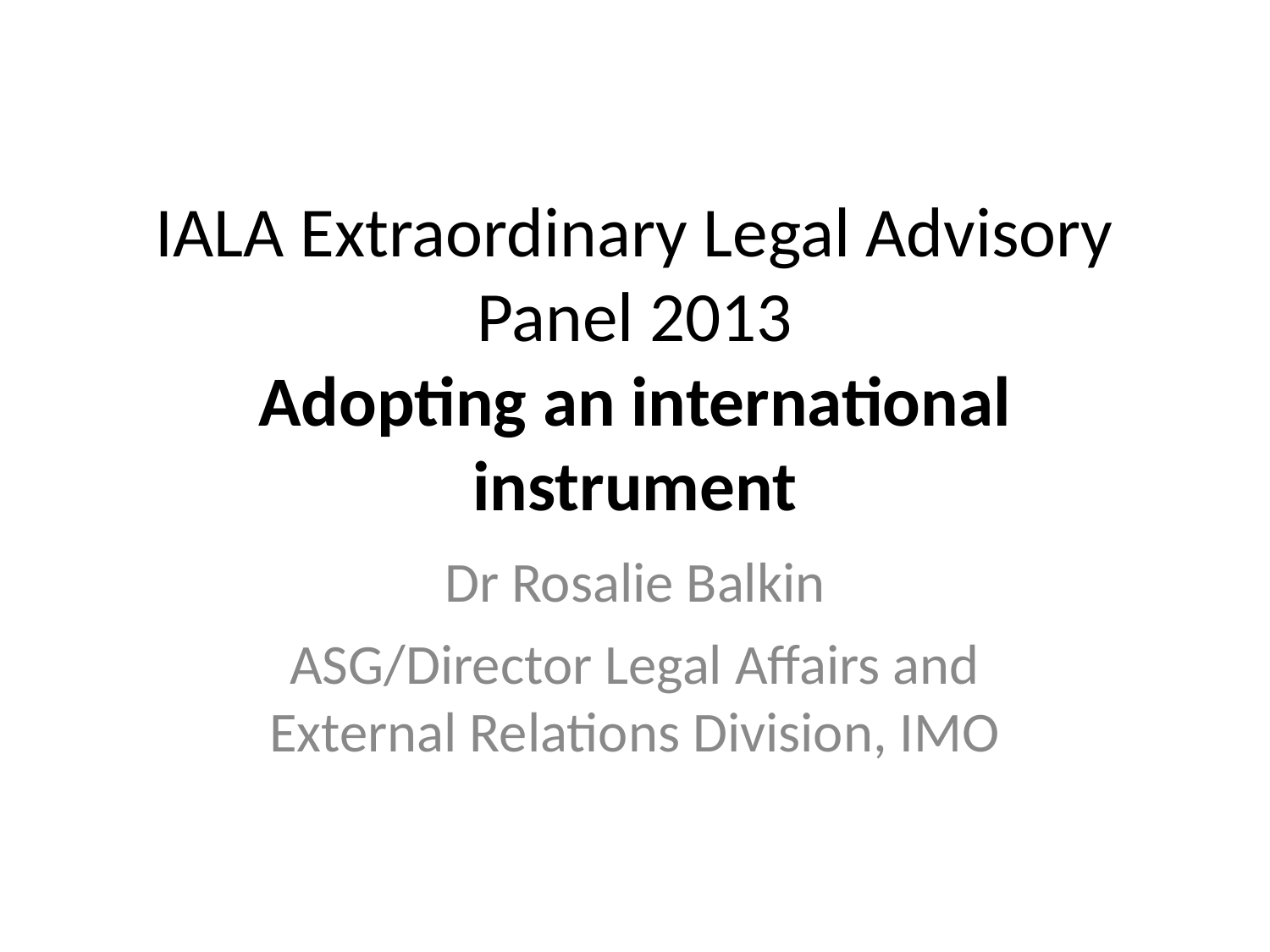

# IALA Extraordinary Legal Advisory Panel 2013 Adopting an international instrument
Dr Rosalie Balkin
ASG/Director Legal Affairs and External Relations Division, IMO